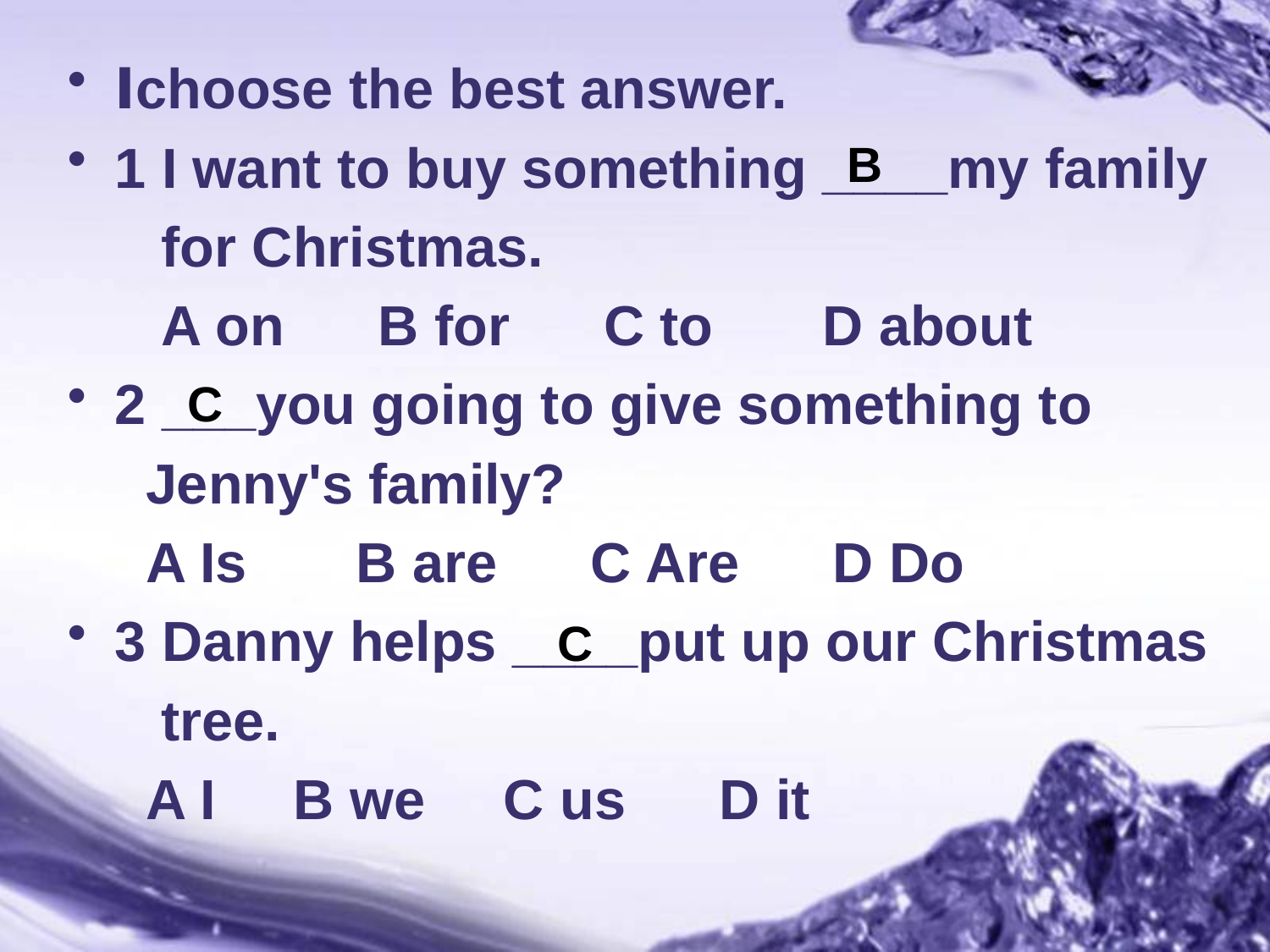

Ⅰchoose the best answer.
1 I want to buy something ____my family
      for Christmas.
      A on      B for      C to       D about
2 ___you going to give something to
     Jenny's family?
     A Is       B are      C Are      D Do
3 Danny helps ____put up our Christmas
      tree.
     A I     B we     C us      D it
B
C
C